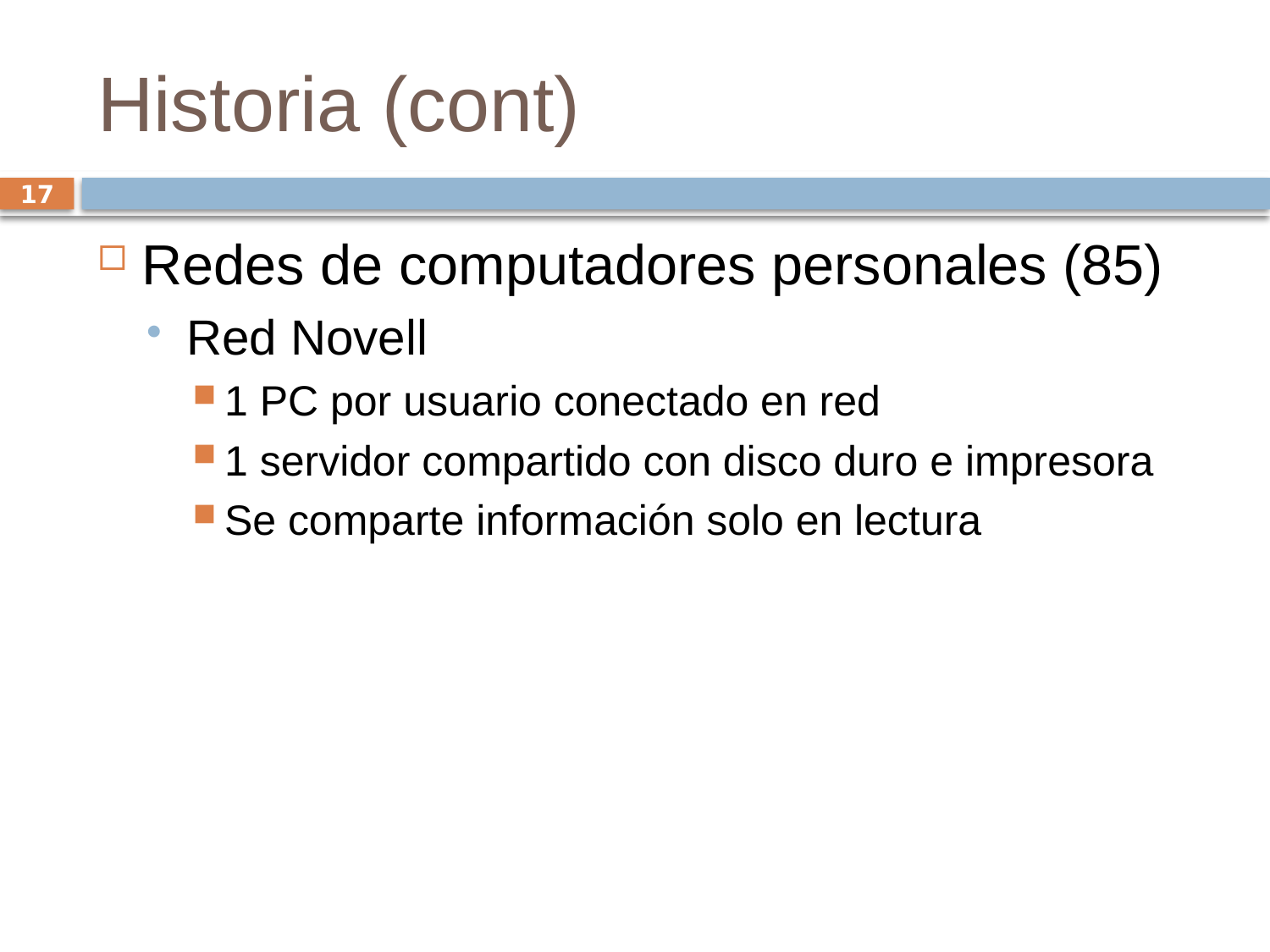

# Historia (cont)
17
Redes de computadores personales (85)
Red Novell
1 PC por usuario conectado en red
1 servidor compartido con disco duro e impresora
Se comparte información solo en lectura